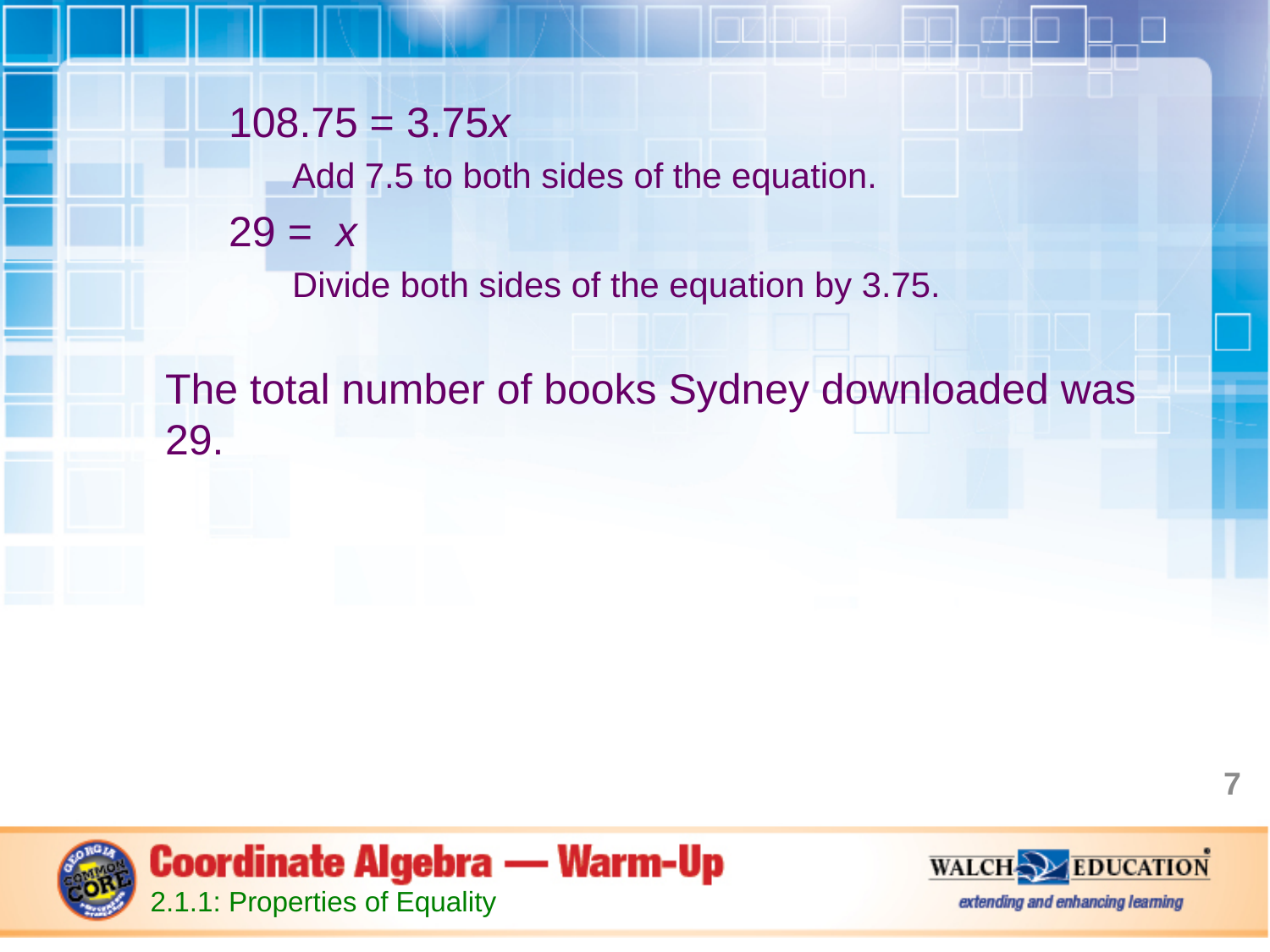

108.75 = 3.75x
Add 7.5 to both sides of the equation.
29 =  x
Divide both sides of the equation by 3.75.

The total number of books Sydney downloaded was 29.
7
2.1.1: Properties of Equality